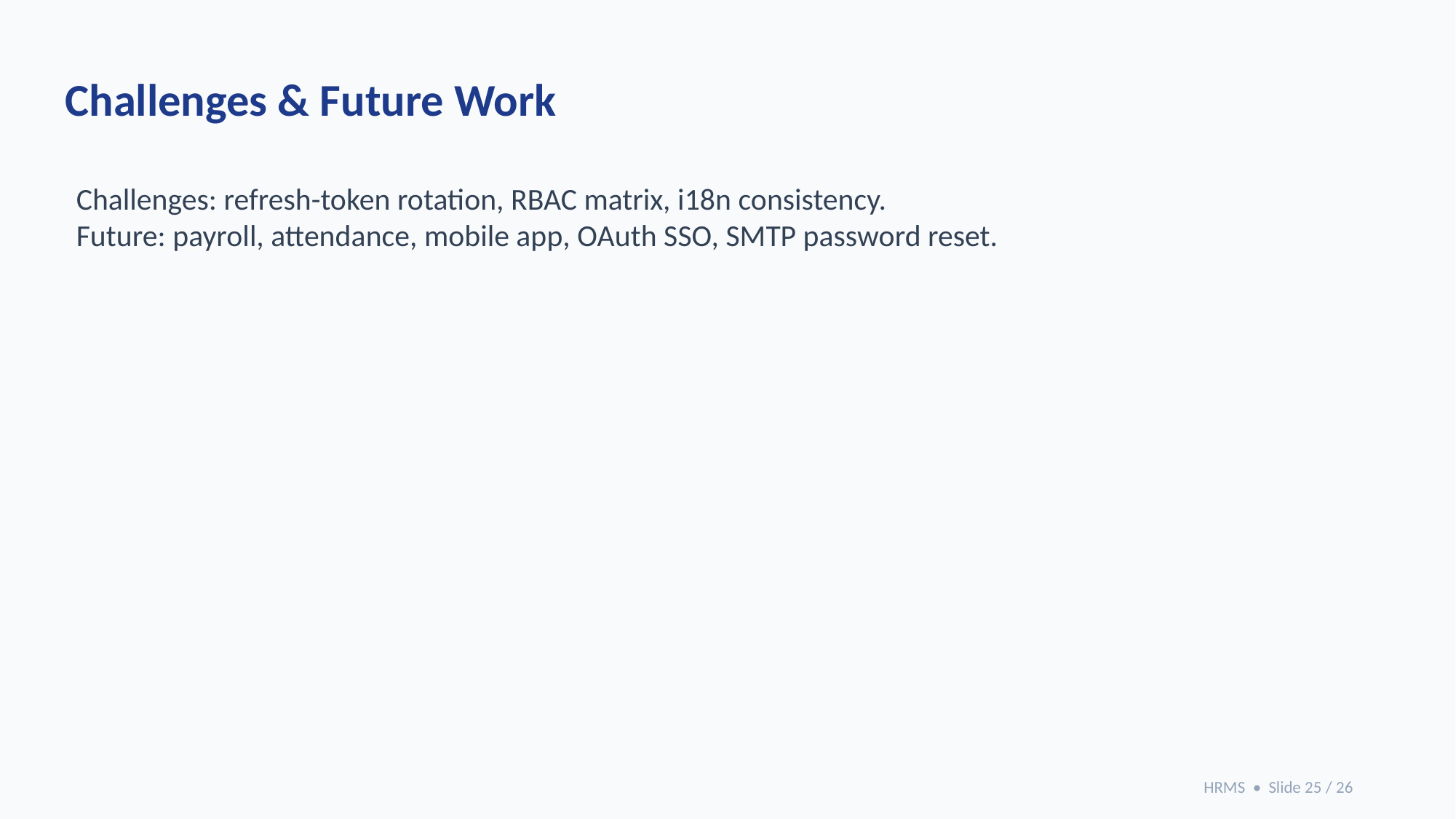

Challenges & Future Work
Challenges: refresh-token rotation, RBAC matrix, i18n consistency.
Future: payroll, attendance, mobile app, OAuth SSO, SMTP password reset.
HRMS  •  Slide 25 / 26